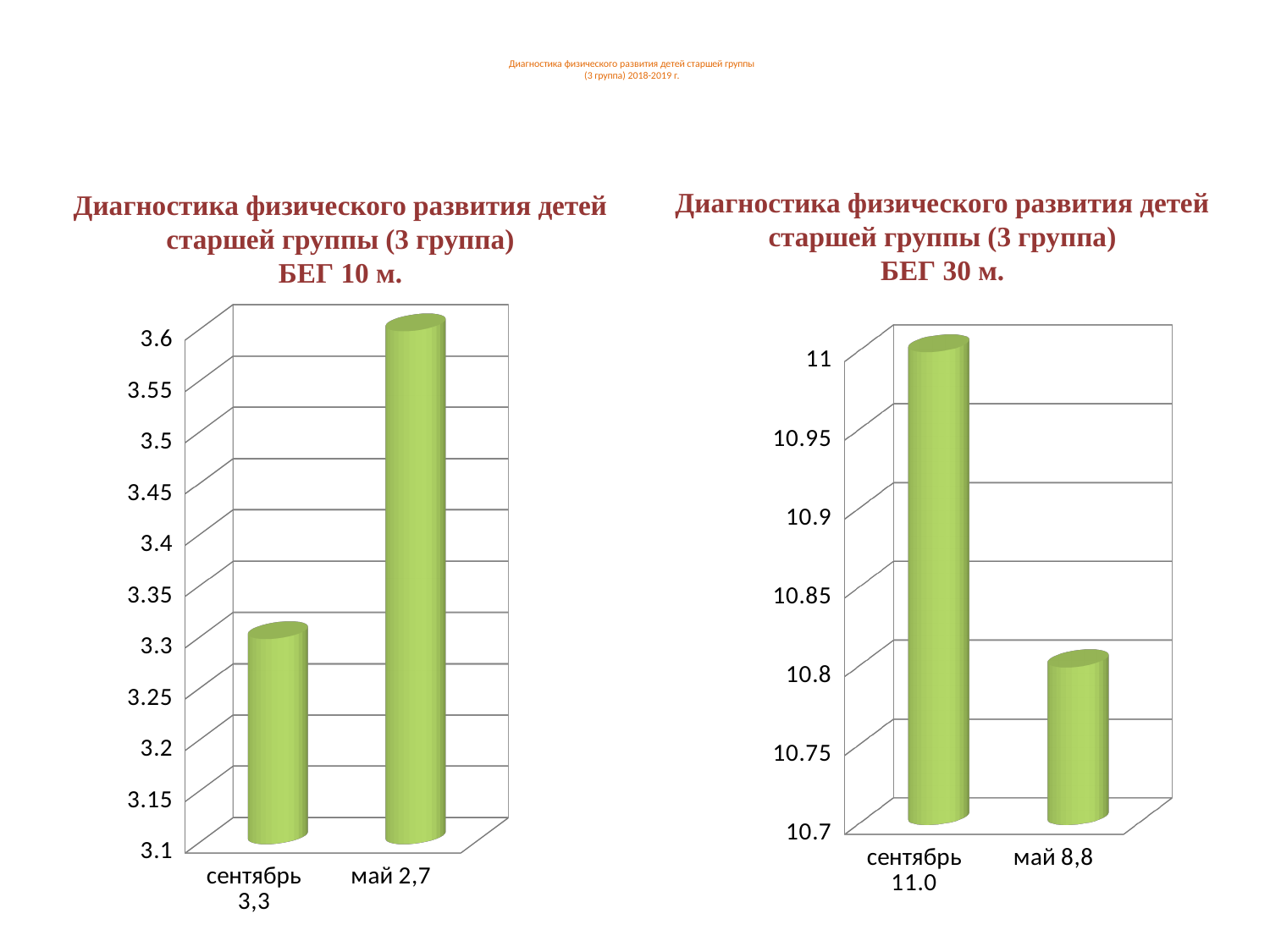

# Диагностика физического развития детей старшей группы (3 группа) 2018-2019 г.
Диагностика физического развития детей старшей группы (3 группа)
БЕГ 10 м.
Диагностика физического развития детей старшей группы (3 группа)
БЕГ 30 м.

[unsupported chart]

[unsupported chart]